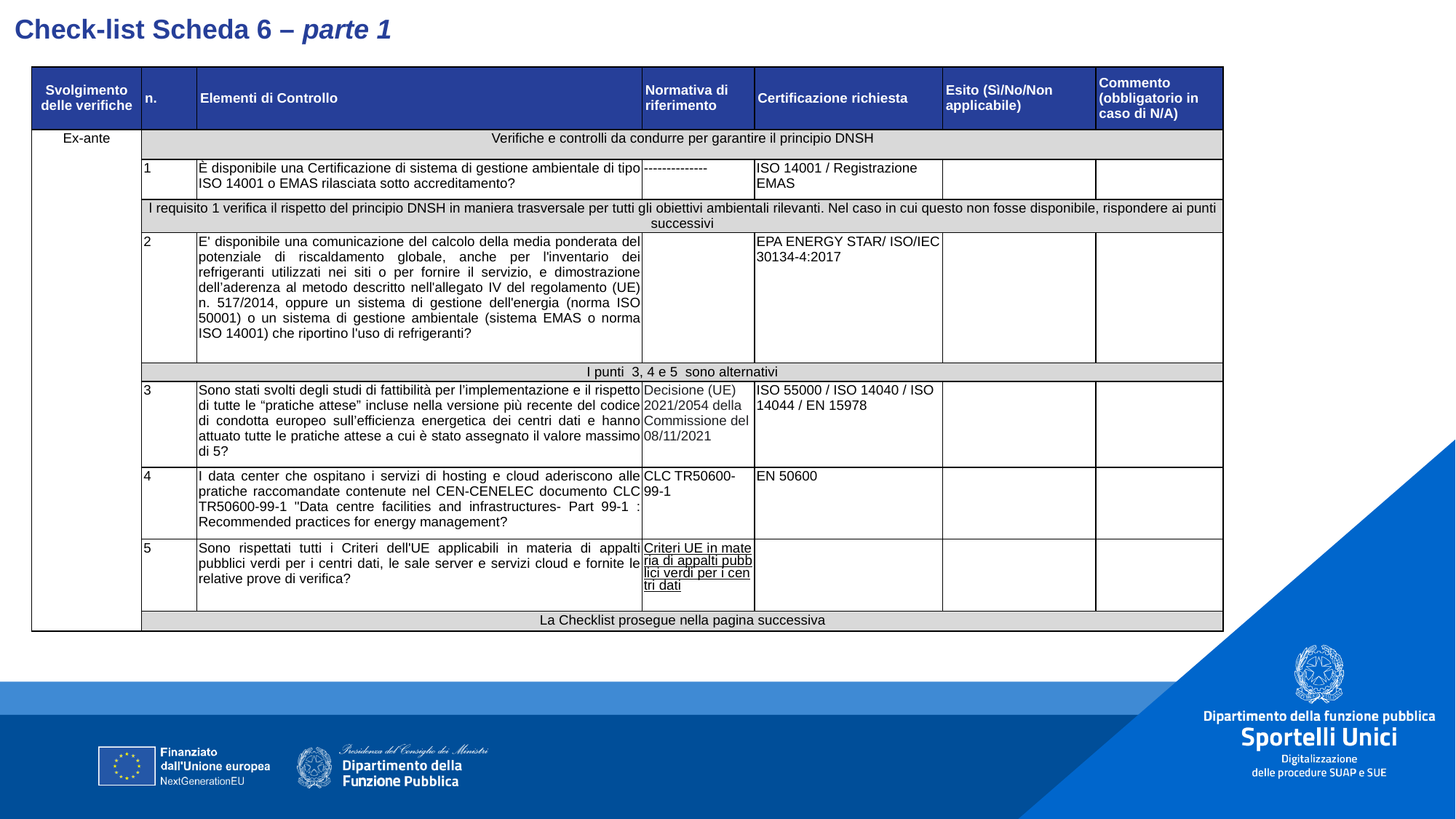

Check-list Scheda 6 – parte 1

| Svolgimento delle verifiche | n. | Elementi di Controllo | Normativa di riferimento | Certificazione richiesta | Esito (Sì/No/Non applicabile) | Commento (obbligatorio in caso di N/A) |
| --- | --- | --- | --- | --- | --- | --- |
| Ex-ante | Verifiche e controlli da condurre per garantire il principio DNSH |  |  |  |  |  |
|  | 1 | È disponibile una Certificazione di sistema di gestione ambientale di tipo ISO 14001 o EMAS rilasciata sotto accreditamento? | -------------- | ISO 14001 / Registrazione EMAS |  |  |
|  | l requisito 1 verifica il rispetto del principio DNSH in maniera trasversale per tutti gli obiettivi ambientali rilevanti. Nel caso in cui questo non fosse disponibile, rispondere ai punti successivi |  |  |  |  |  |
|  | 2 | E' disponibile una comunicazione del calcolo della media ponderata del potenziale di riscaldamento globale, anche per l'inventario dei refrigeranti utilizzati nei siti o per fornire il servizio, e dimostrazione dell’aderenza al metodo descritto nell'allegato IV del regolamento (UE) n. 517/2014, oppure un sistema di gestione dell'energia (norma ISO 50001) o un sistema di gestione ambientale (sistema EMAS o norma ISO 14001) che riportino l'uso di refrigeranti? |  | EPA ENERGY STAR/ ISO/IEC 30134-4:2017 |  |  |
|  | I punti 3, 4 e 5 sono alternativi |  |  |  |  |  |
|  | 3 | Sono stati svolti degli studi di fattibilità per l’implementazione e il rispetto di tutte le “pratiche attese” incluse nella versione più recente del codice di condotta europeo sull’efficienza energetica dei centri dati e hanno attuato tutte le pratiche attese a cui è stato assegnato il valore massimo di 5? | Decisione (UE) 2021/2054 della Commissione del 08/11/2021 | ISO 55000 / ISO 14040 / ISO 14044 / EN 15978 |  |  |
|  | 4 | I data center che ospitano i servizi di hosting e cloud aderiscono alle pratiche raccomandate contenute nel CEN-CENELEC documento CLC TR50600-99-1 "Data centre facilities and infrastructures- Part 99-1 : Recommended practices for energy management? | CLC TR50600-99-1 | EN 50600 |  |  |
|  | 5 | Sono rispettati tutti i Criteri dell'UE applicabili in materia di appalti pubblici verdi per i centri dati, le sale server e servizi cloud e fornite le relative prove di verifica? | Criteri UE in materia di appalti pubblici verdi per i centri dati |  |  |  |
|  | La Checklist prosegue nella pagina successiva |  |  |  |  |  |